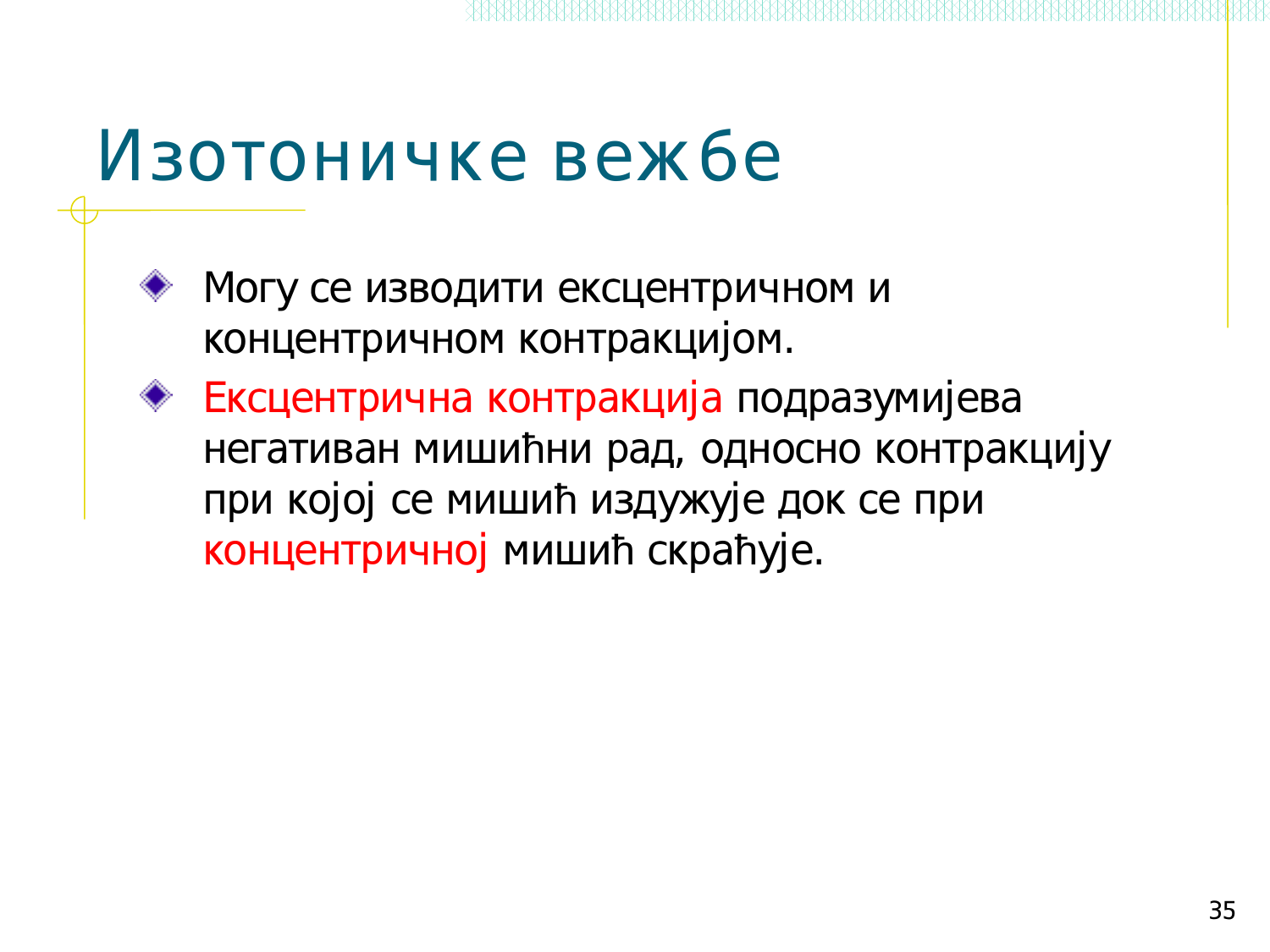

# Изотоничке вежбе
Могу се изводити ексцентричном и концентричном контракцијом.
Ексцентрична контракција подразумијева негативан мишићни рад, односно контракцију при којој се мишић издужује док се при концентричној мишић скраћује.
35